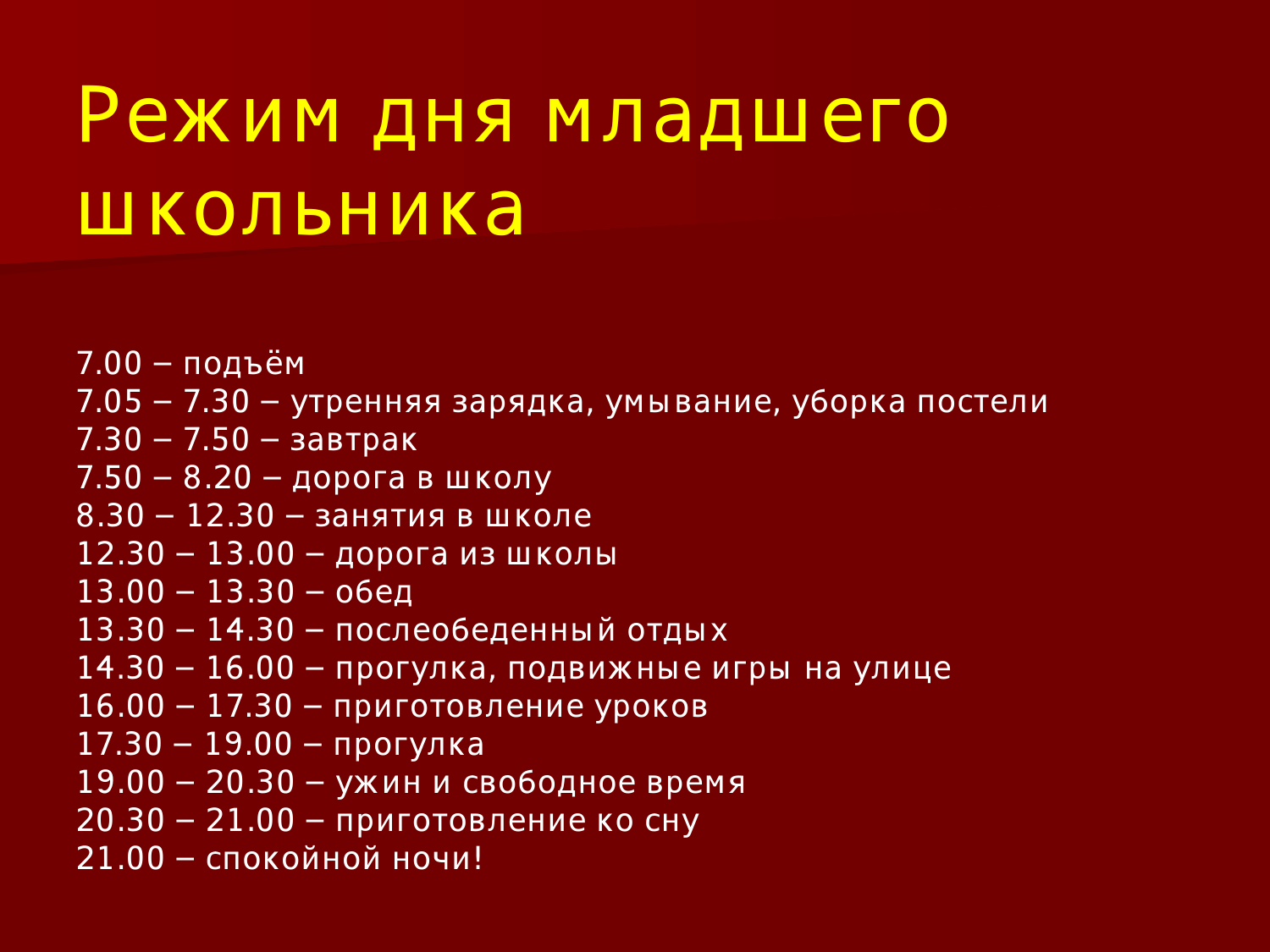

# Режим дня младшего школьника 7.00 – подъём 7.05 – 7.30 – утренняя зарядка, умывание, уборка постели 7.30 – 7.50 – завтрак 7.50 – 8.20 – дорога в школу 8.30 – 12.30 – занятия в школе 12.30 – 13.00 – дорога из школы 13.00 – 13.30 – обед 13.30 – 14.30 – послеобеденный отдых 14.30 – 16.00 – прогулка, подвижные игры на улице 16.00 – 17.30 – приготовление уроков 17.30 – 19.00 – прогулка 19.00 – 20.30 – ужин и свободное время 20.30 – 21.00 – приготовление ко сну 21.00 – спокойной ночи!